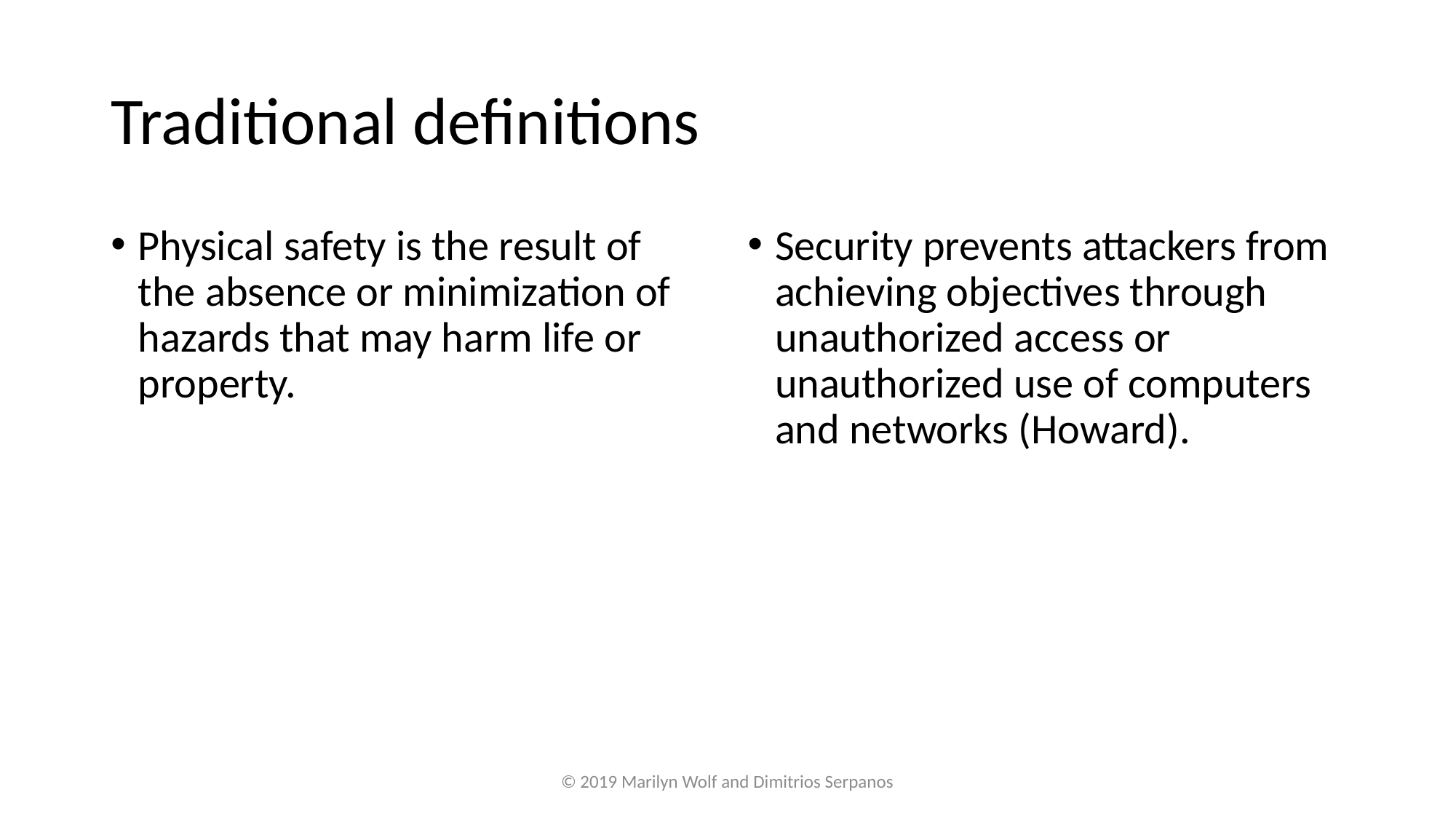

# Traditional definitions
Physical safety is the result of the absence or minimization of hazards that may harm life or property.

Security prevents attackers from achieving objectives through unauthorized access or unauthorized use of computers and networks (Howard).
© 2019 Marilyn Wolf and Dimitrios Serpanos